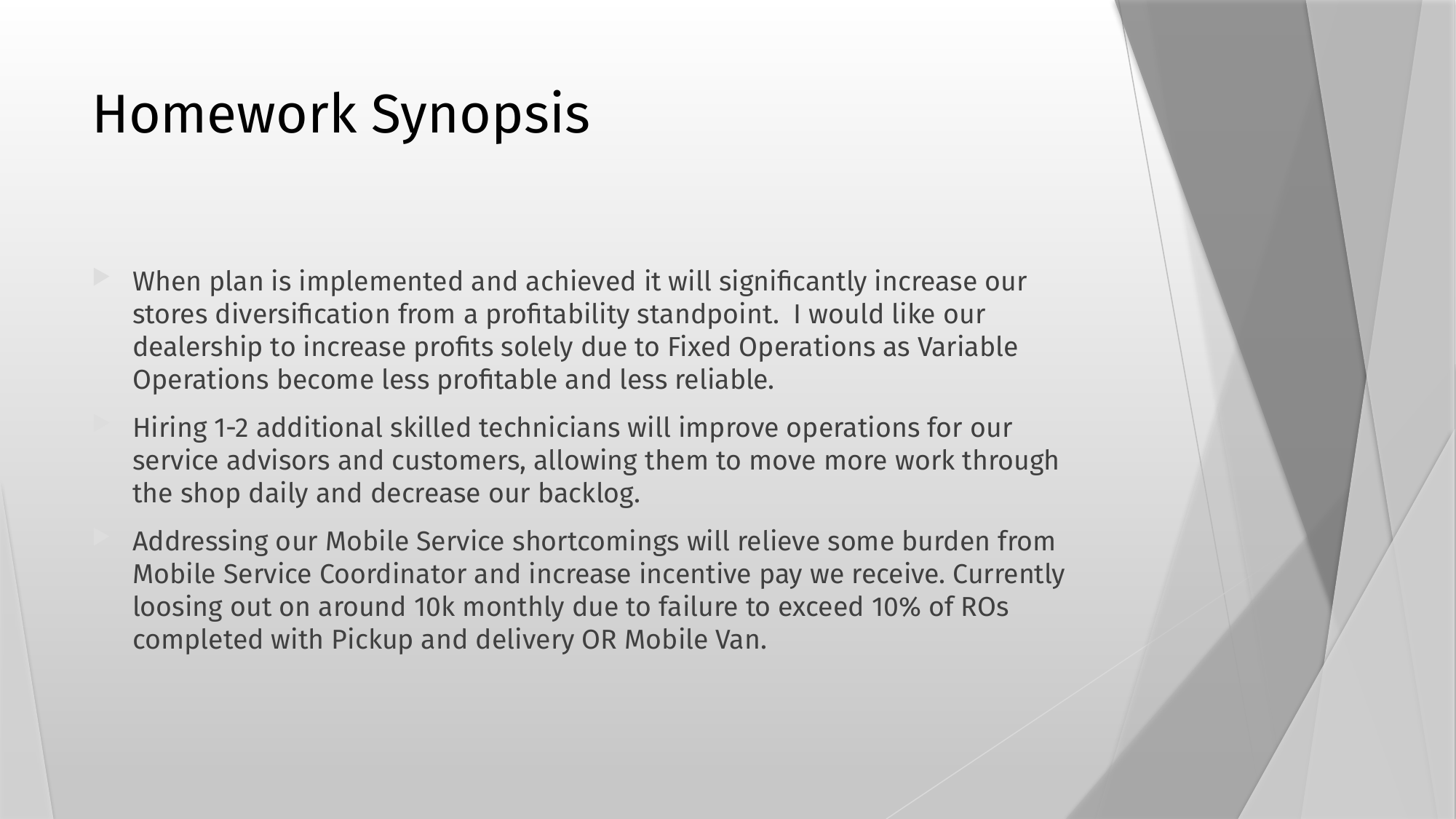

# Homework Synopsis
When plan is implemented and achieved it will significantly increase our stores diversification from a profitability standpoint.  I would like our dealership to increase profits solely due to Fixed Operations as Variable Operations become less profitable and less reliable.
Hiring 1-2 additional skilled technicians will improve operations for our service advisors and customers, allowing them to move more work through the shop daily and decrease our backlog.
Addressing our Mobile Service shortcomings will relieve some burden from Mobile Service Coordinator and increase incentive pay we receive. Currently loosing out on around 10k monthly due to failure to exceed 10% of ROs completed with Pickup and delivery OR Mobile Van.